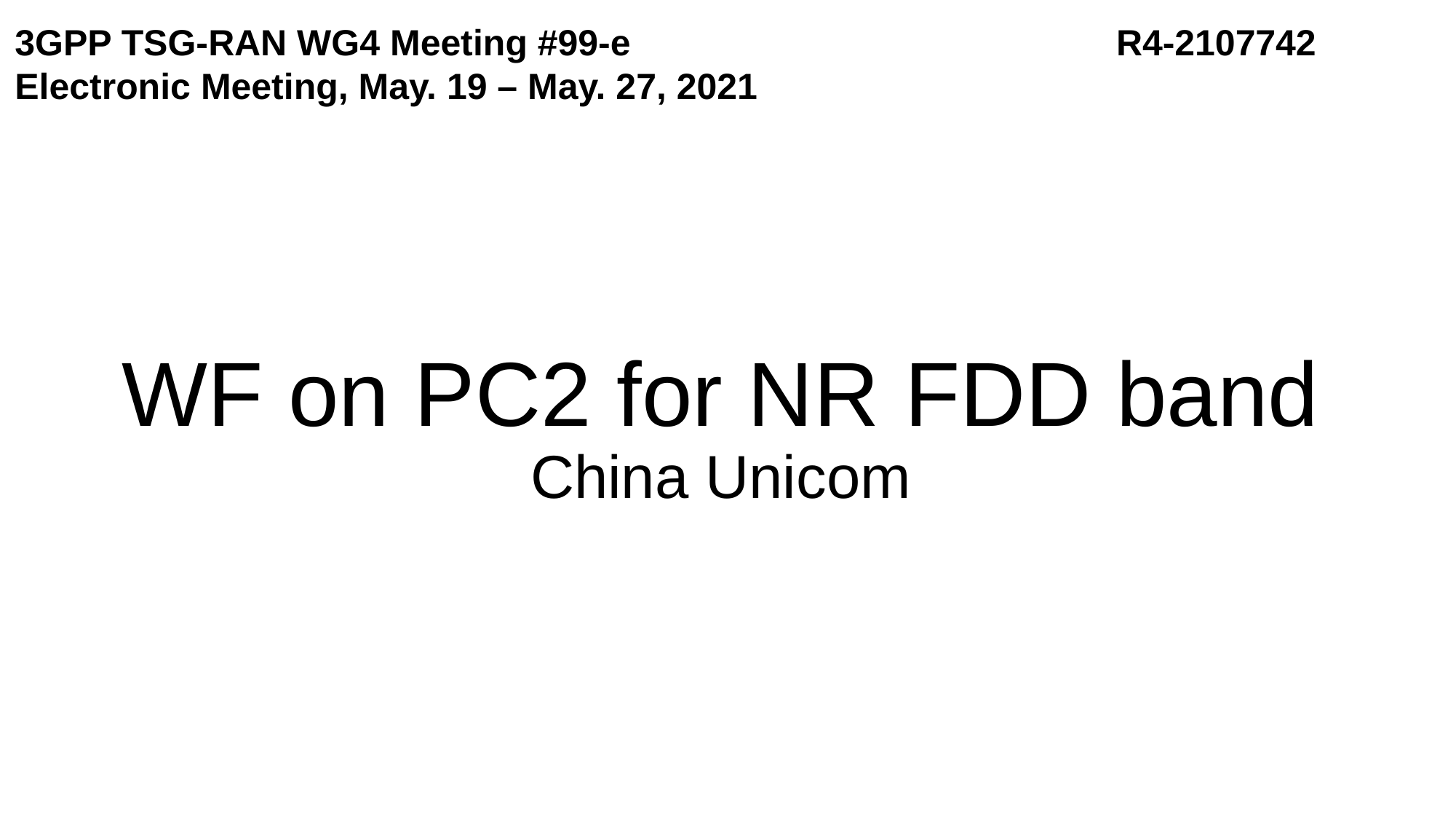

3GPP TSG-RAN WG4 Meeting #99-e	                                            R4-2107742
Electronic Meeting, May. 19 – May. 27, 2021
# WF on PC2 for NR FDD band China Unicom